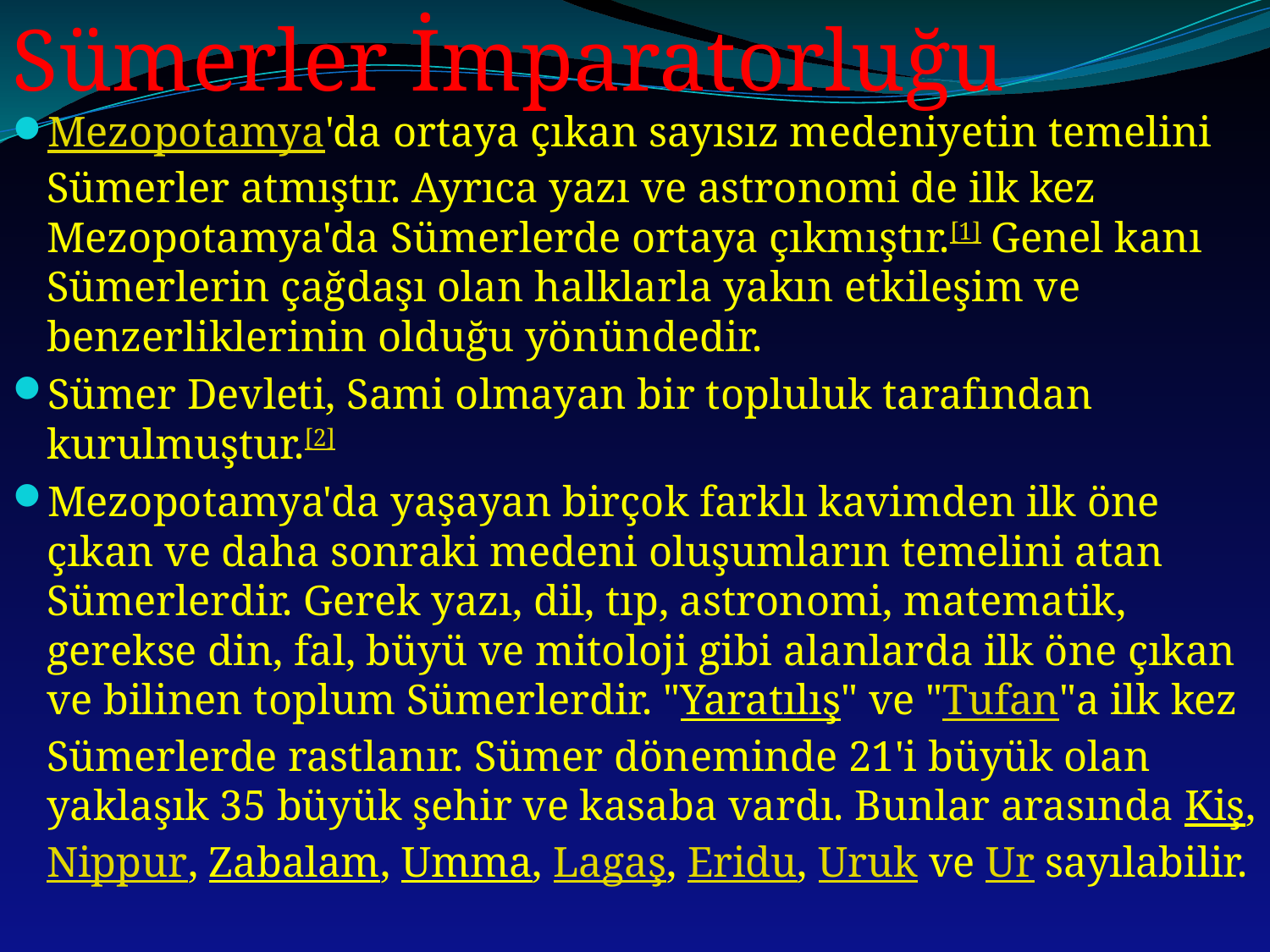

Sümerler İmparatorluğu

Mezopotamya'da ortaya çıkan sayısız medeniyetin temelini Sümerler atmıştır. Ayrıca yazı ve astronomi de ilk kez Mezopotamya'da Sümerlerde ortaya çıkmıştır.[1] Genel kanı Sümerlerin çağdaşı olan halklarla yakın etkileşim ve benzerliklerinin olduğu yönündedir.
Sümer Devleti, Sami olmayan bir topluluk tarafından kurulmuştur.[2]
Mezopotamya'da yaşayan birçok farklı kavimden ilk öne çıkan ve daha sonraki medeni oluşumların temelini atan Sümerlerdir. Gerek yazı, dil, tıp, astronomi, matematik, gerekse din, fal, büyü ve mitoloji gibi alanlarda ilk öne çıkan ve bilinen toplum Sümerlerdir. "Yaratılış" ve "Tufan"a ilk kez Sümerlerde rastlanır. Sümer döneminde 21'i büyük olan yaklaşık 35 büyük şehir ve kasaba vardı. Bunlar arasında Kiş,Nippur, Zabalam, Umma, Lagaş, Eridu, Uruk ve Ur sayılabilir.